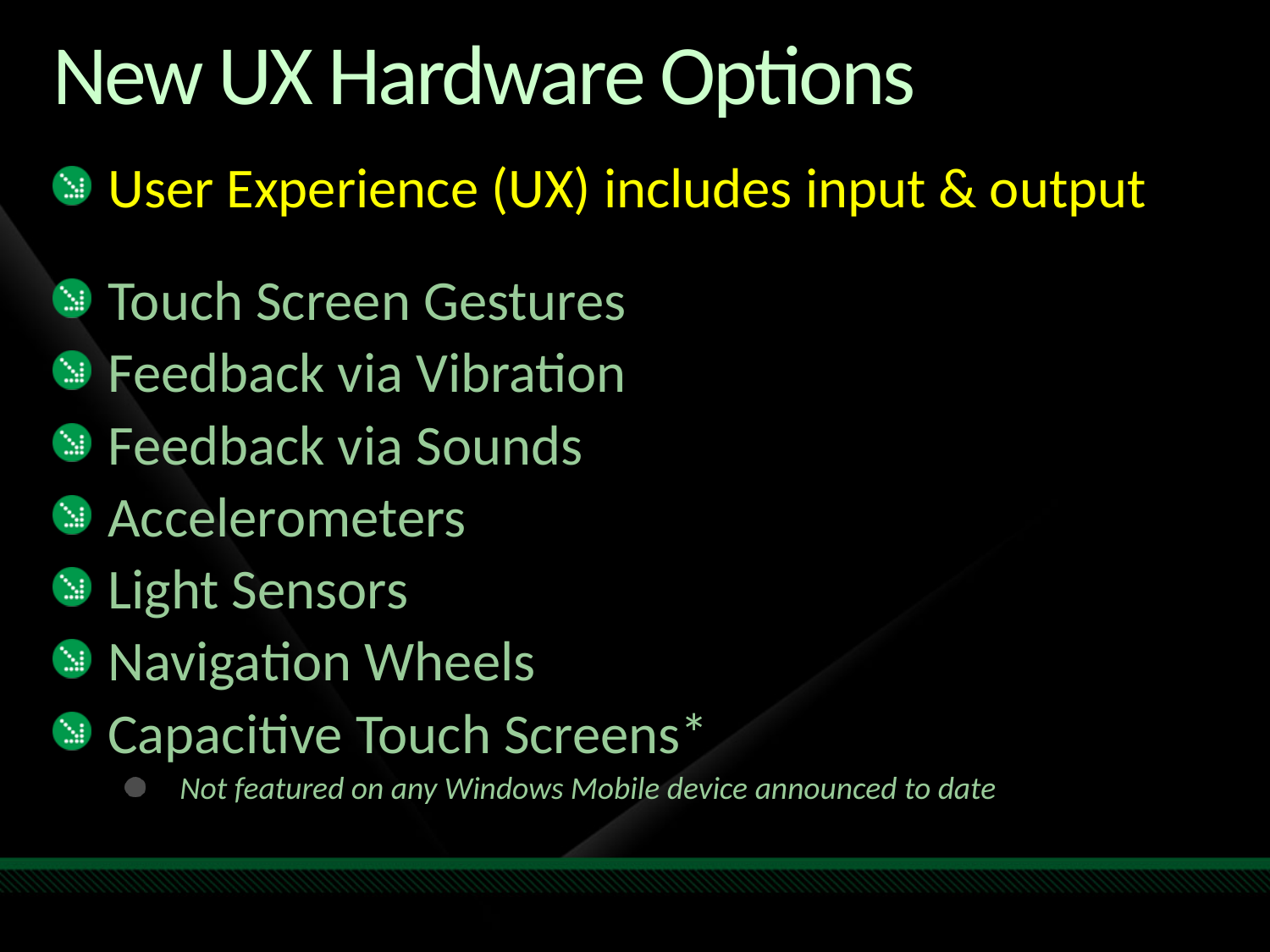

# New UX Hardware Options
User Experience (UX) includes input & output

Touch Screen Gestures
Feedback via Vibration
Feedback via Sounds
Accelerometers
Light Sensors
Navigation Wheels
Capacitive Touch Screens*
Not featured on any Windows Mobile device announced to date